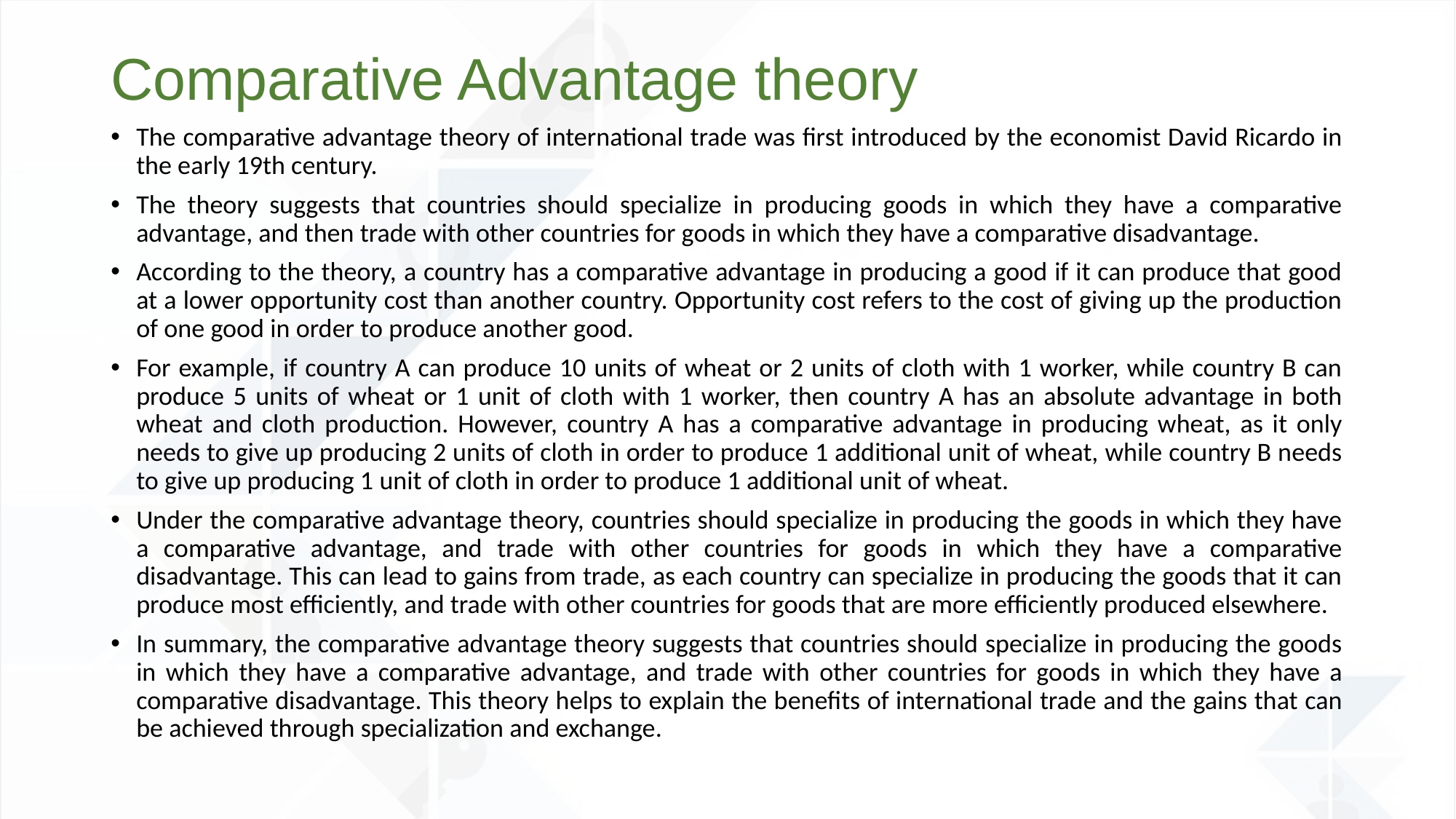

# Comparative Advantage theory
The comparative advantage theory of international trade was first introduced by the economist David Ricardo in the early 19th century.
The theory suggests that countries should specialize in producing goods in which they have a comparative advantage, and then trade with other countries for goods in which they have a comparative disadvantage.
According to the theory, a country has a comparative advantage in producing a good if it can produce that good at a lower opportunity cost than another country. Opportunity cost refers to the cost of giving up the production of one good in order to produce another good.
For example, if country A can produce 10 units of wheat or 2 units of cloth with 1 worker, while country B can produce 5 units of wheat or 1 unit of cloth with 1 worker, then country A has an absolute advantage in both wheat and cloth production. However, country A has a comparative advantage in producing wheat, as it only needs to give up producing 2 units of cloth in order to produce 1 additional unit of wheat, while country B needs to give up producing 1 unit of cloth in order to produce 1 additional unit of wheat.
Under the comparative advantage theory, countries should specialize in producing the goods in which they have a comparative advantage, and trade with other countries for goods in which they have a comparative disadvantage. This can lead to gains from trade, as each country can specialize in producing the goods that it can produce most efficiently, and trade with other countries for goods that are more efficiently produced elsewhere.
In summary, the comparative advantage theory suggests that countries should specialize in producing the goods in which they have a comparative advantage, and trade with other countries for goods in which they have a comparative disadvantage. This theory helps to explain the benefits of international trade and the gains that can be achieved through specialization and exchange.